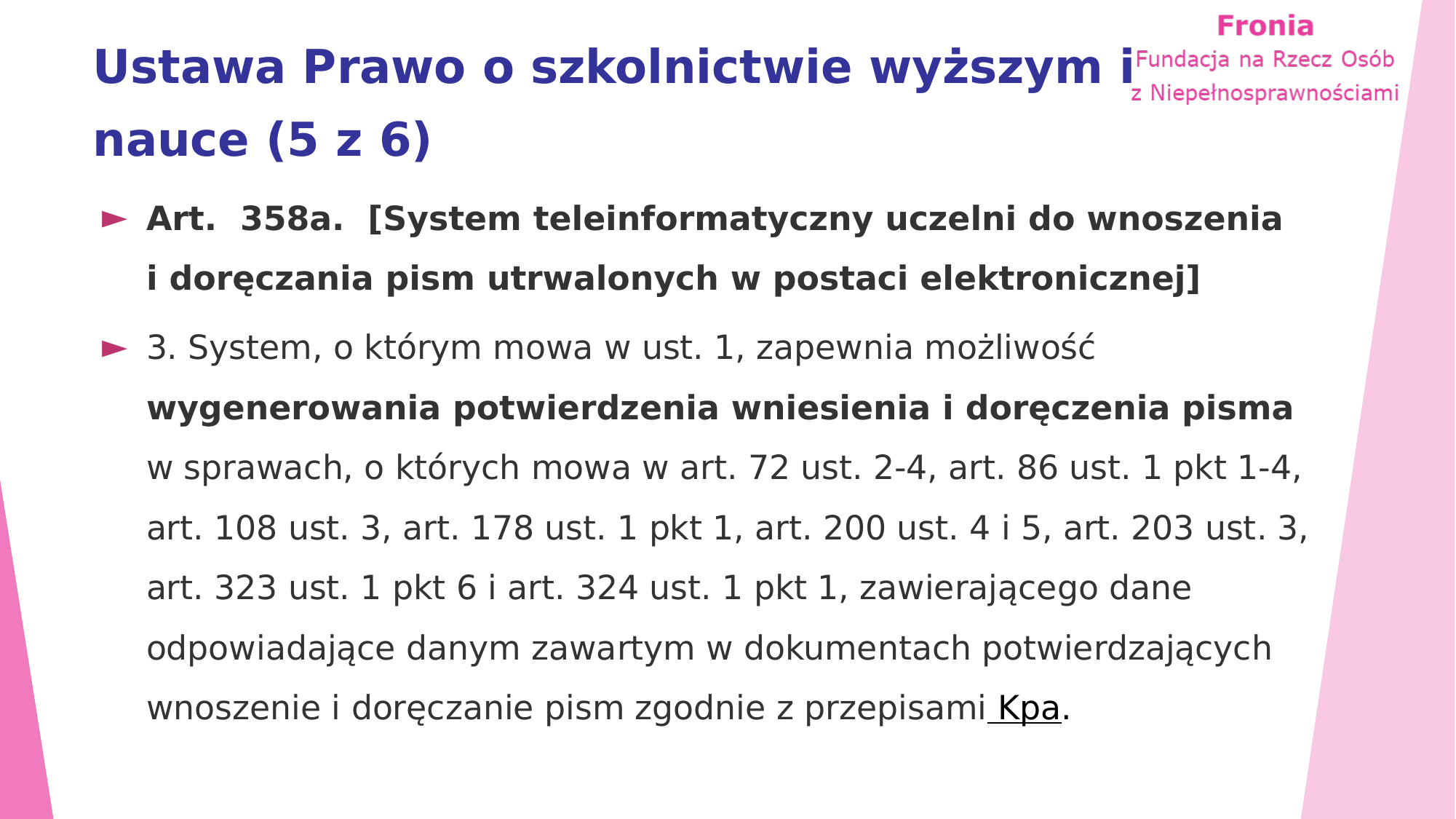

# Ustawa Prawo o szkolnictwie wyższym i nauce (5 z 6)
Art.  358a.  [System teleinformatyczny uczelni do wnoszenia i doręczania pism utrwalonych w postaci elektronicznej]
3. System, o którym mowa w ust. 1, zapewnia możliwość wygenerowania potwierdzenia wniesienia i doręczenia pisma w sprawach, o których mowa w art. 72 ust. 2-4, art. 86 ust. 1 pkt 1-4, art. 108 ust. 3, art. 178 ust. 1 pkt 1, art. 200 ust. 4 i 5, art. 203 ust. 3, art. 323 ust. 1 pkt 6 i art. 324 ust. 1 pkt 1, zawierającego dane odpowiadające danym zawartym w dokumentach potwierdzających wnoszenie i doręczanie pism zgodnie z przepisami Kpa.